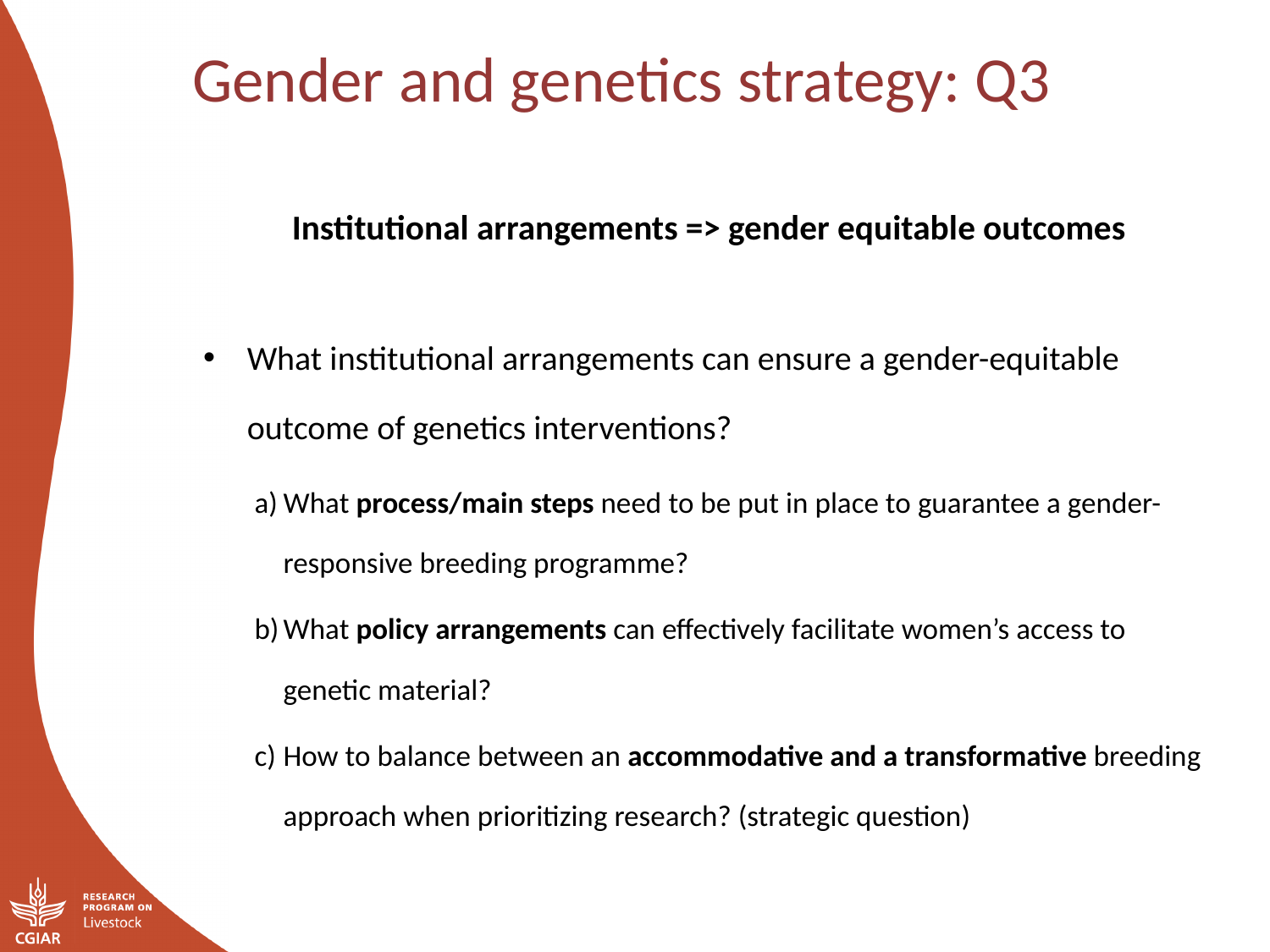

Gender and genetics strategy: Q3

Institutional arrangements => gender equitable outcomes

What institutional arrangements can ensure a gender-equitable outcome of genetics interventions?
What process/main steps need to be put in place to guarantee a gender-responsive breeding programme?
What policy arrangements can effectively facilitate women’s access to genetic material?
How to balance between an accommodative and a transformative breeding approach when prioritizing research? (strategic question)